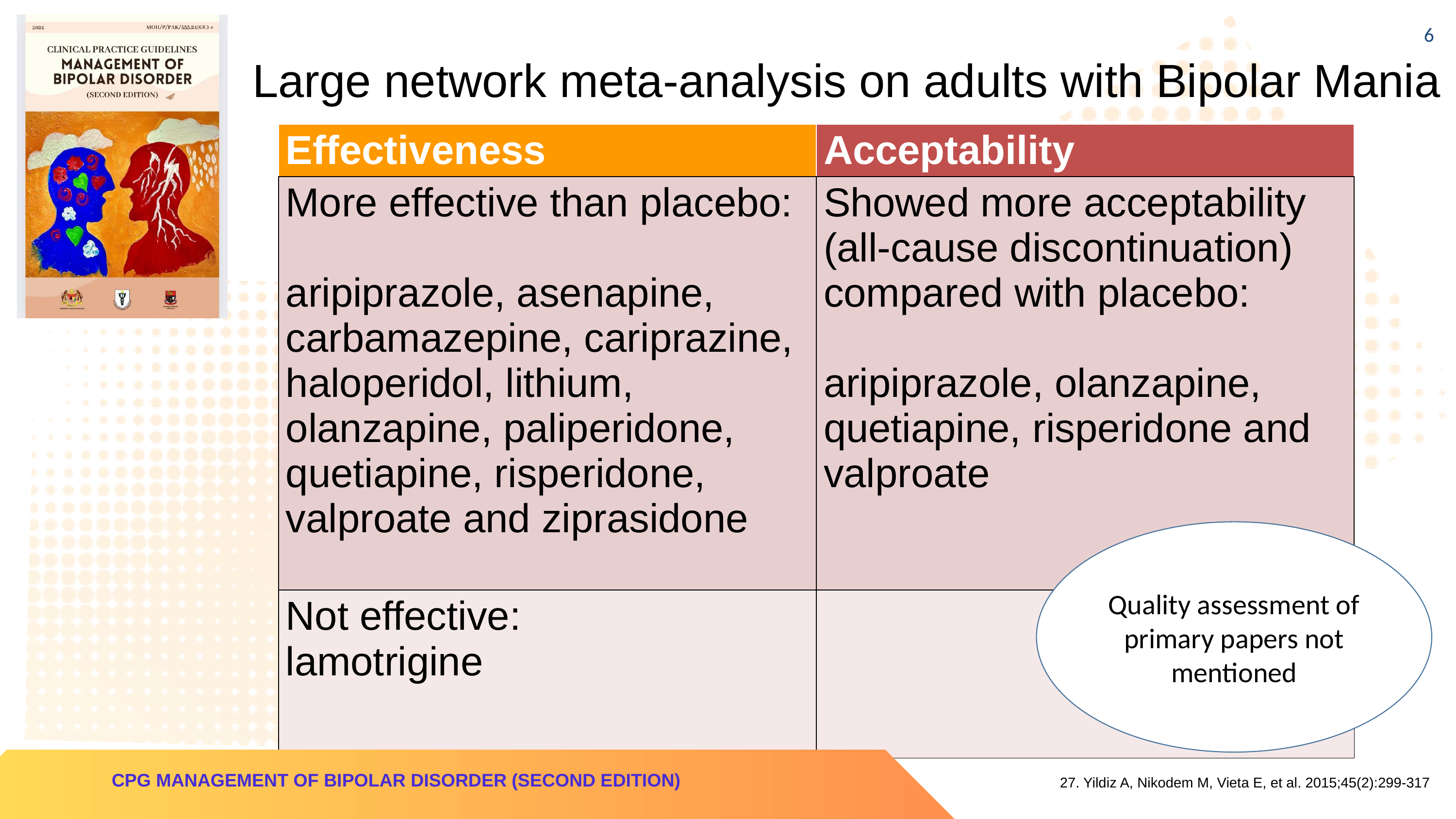

6
Large network meta-analysis on adults with Bipolar Mania

| Effectiveness | Acceptability |
| --- | --- |
| More effective than placebo: aripiprazole, asenapine, carbamazepine, cariprazine, haloperidol, lithium, olanzapine, paliperidone, quetiapine, risperidone, valproate and ziprasidone | Showed more acceptability (all-cause discontinuation) compared with placebo: aripiprazole, olanzapine, quetiapine, risperidone and valproate |
| Not effective: lamotrigine |  |

Quality assessment of primary papers not mentioned

27. Yildiz A, Nikodem M, Vieta E, et al. 2015;45(2):299-317
CPG MANAGEMENT OF BIPOLAR DISORDER (SECOND EDITION)